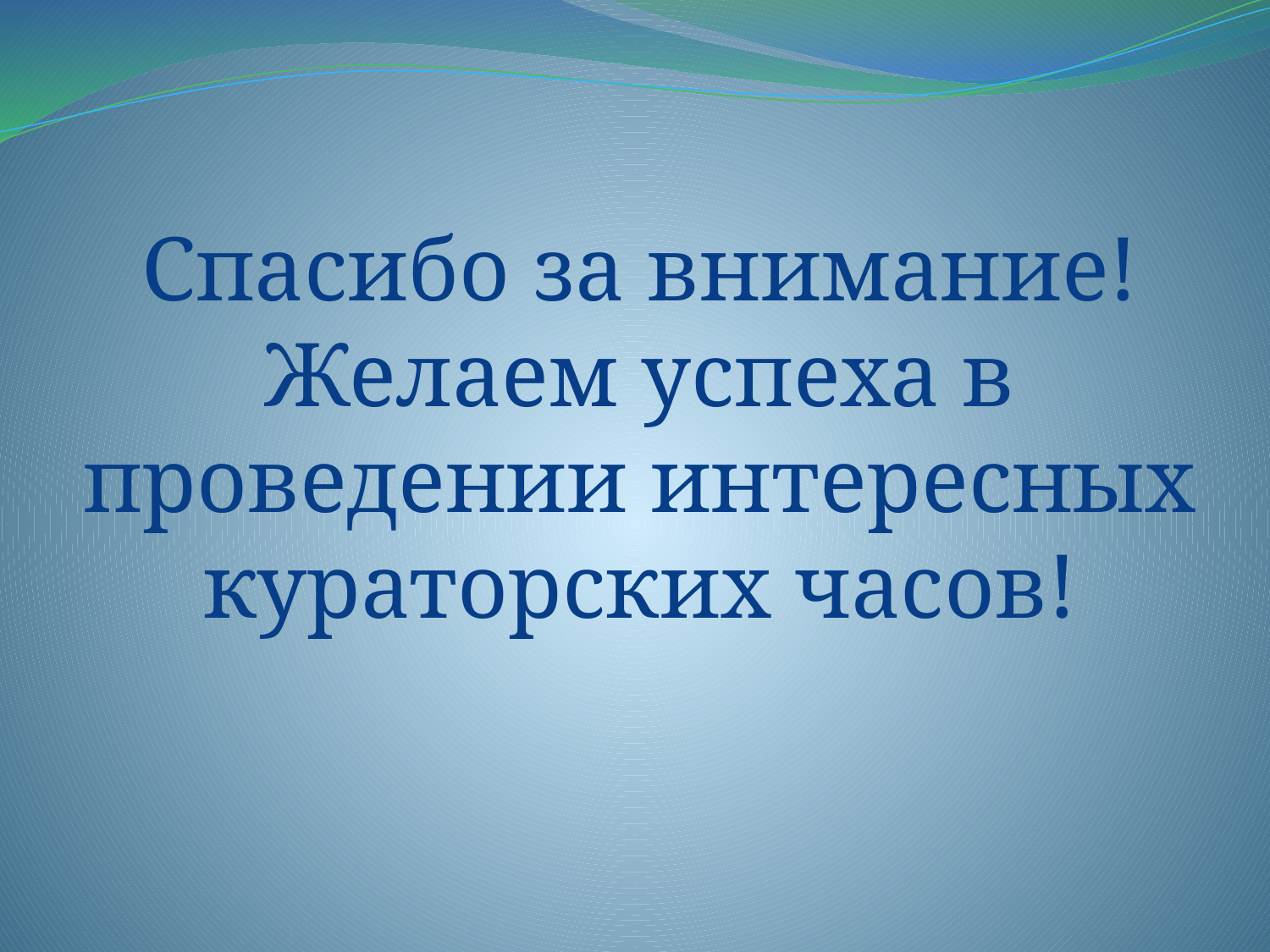

# Спасибо за внимание! Желаем успеха в проведении интересных кураторских часов!